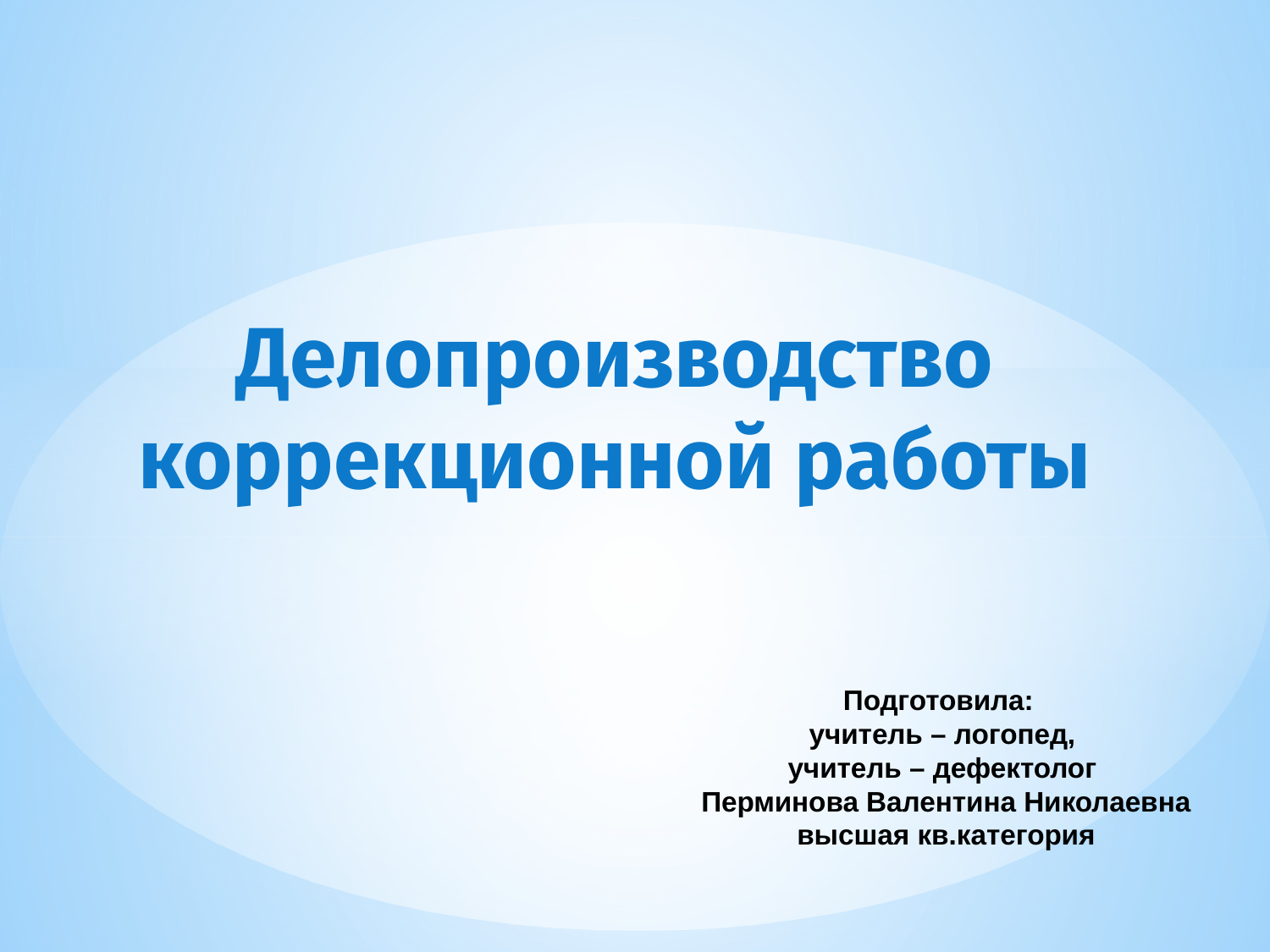

Делопроизводство коррекционной работы
Подготовила:
учитель – логопед,
учитель – дефектолог
Перминова Валентина Николаевна
высшая кв.категория